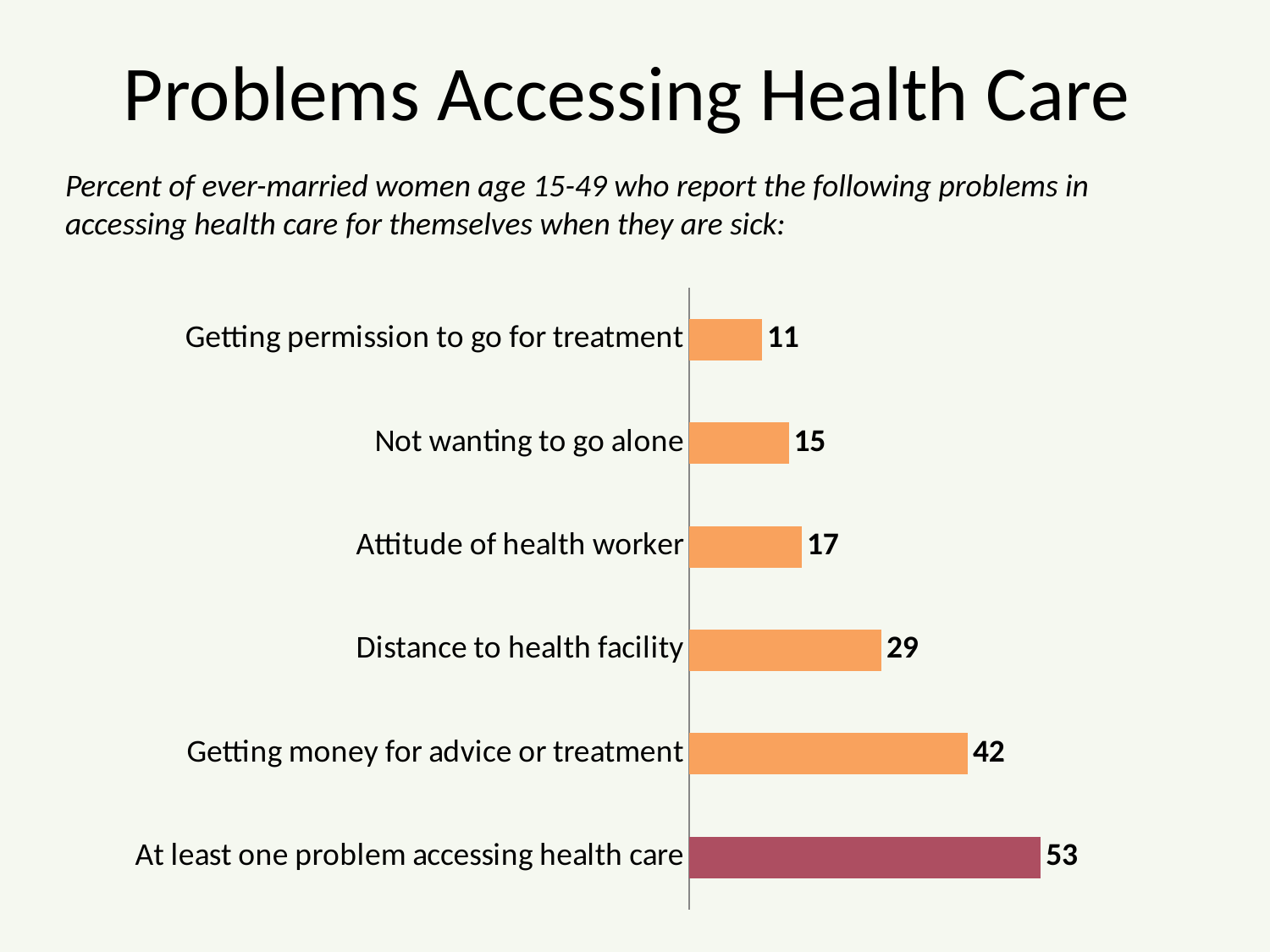

# Problems Accessing Health Care

### Chart

| Category | Total |
|---|---|
| At least one problem accessing health care | 53.0 |
| Getting money for advice or treatment | 42.0 |
| Distance to health facility | 29.0 |
| Attitude of health worker | 17.0 |
| Not wanting to go alone | 15.0 |
| Getting permission to go for treatment | 11.0 |
Percent of ever-married women age 15-49 who report the following problems in accessing health care for themselves when they are sick: